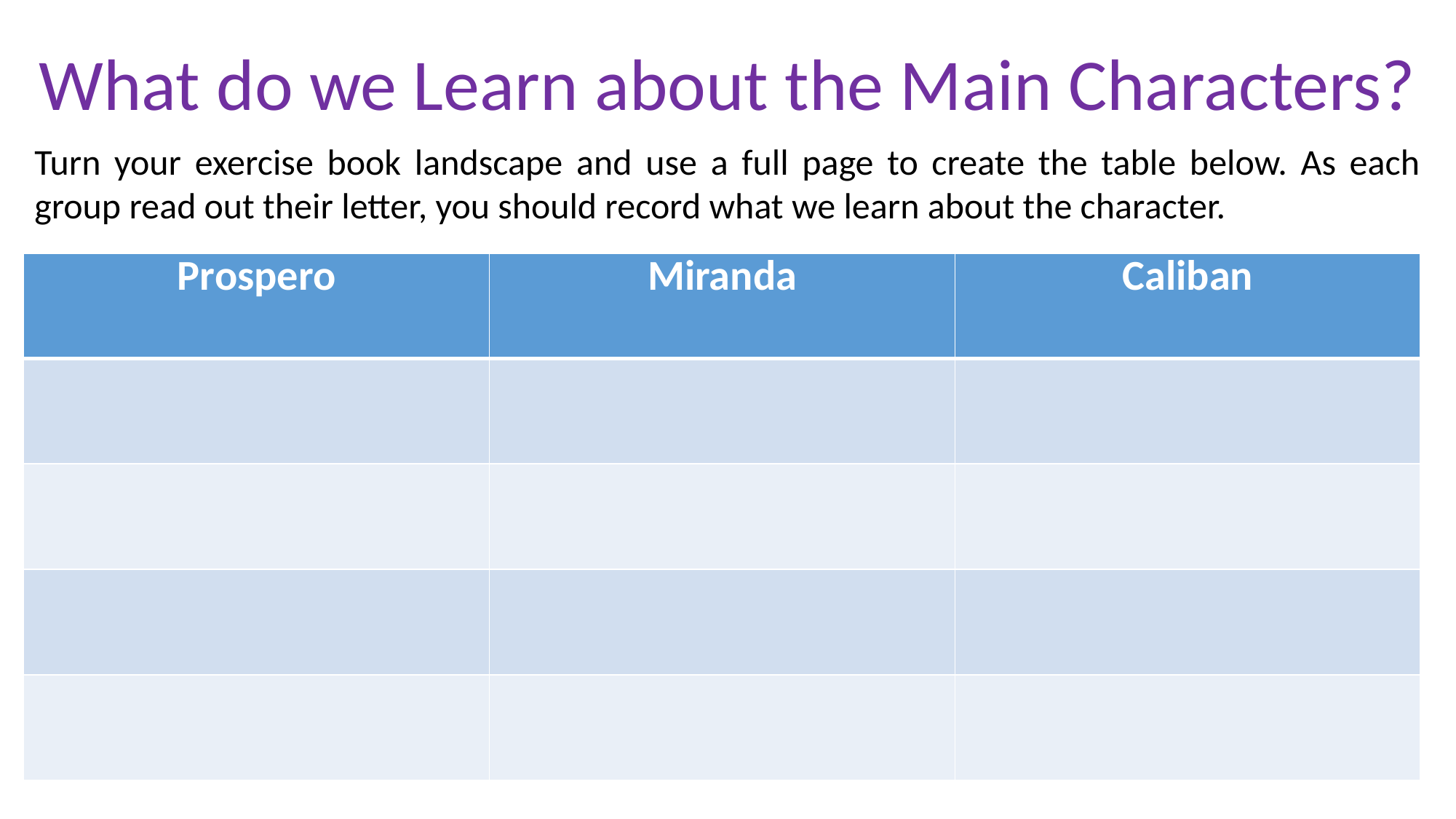

# What do we Learn about the Main Characters?
Turn your exercise book landscape and use a full page to create the table below. As each group read out their letter, you should record what we learn about the character.
| Prospero | Miranda | Caliban |
| --- | --- | --- |
|  |  |  |
|  |  |  |
|  |  |  |
|  |  |  |